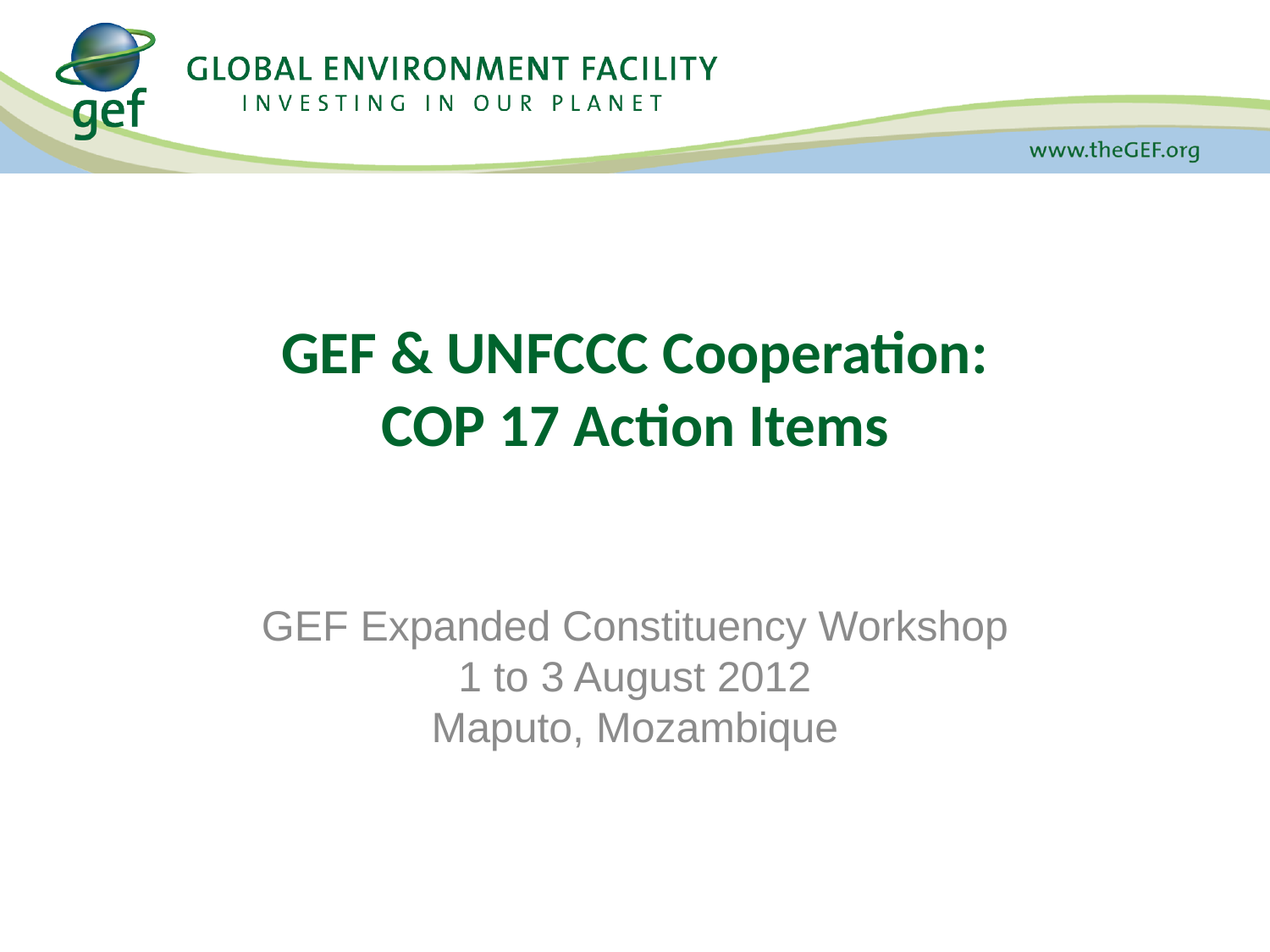

# GEF & UNFCCC Cooperation: COP 17 Action Items
GEF Expanded Constituency Workshop
1 to 3 August 2012
Maputo, Mozambique